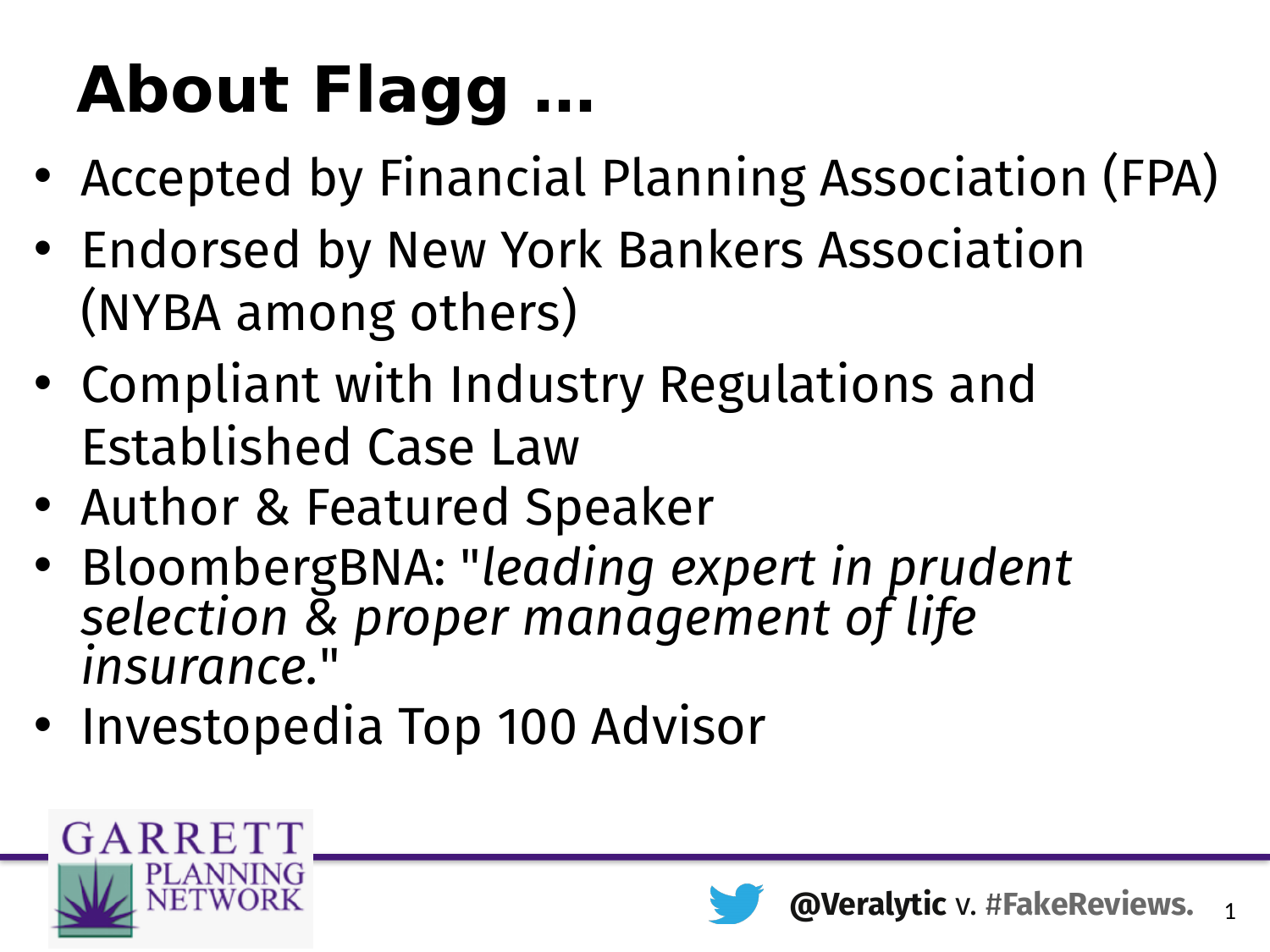

# About Flagg …
Accepted by Financial Planning Association (FPA)
Endorsed by New York Bankers Association (NYBA among others)
Compliant with Industry Regulations and Established Case Law
Author & Featured Speaker
BloombergBNA: "leading expert in prudent selection & proper management of life insurance."
Investopedia Top 100 Advisor

1